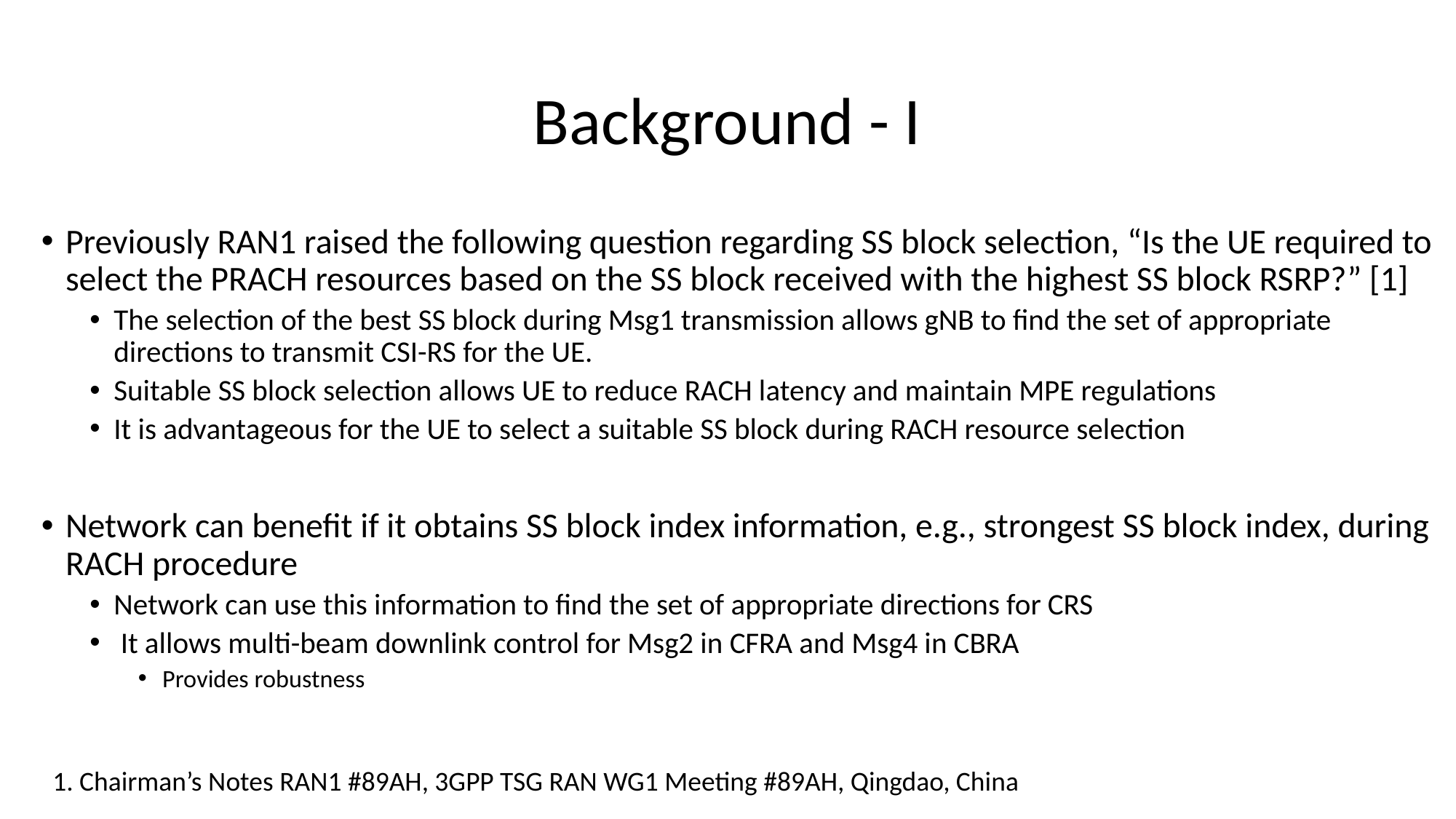

# Background - I
Previously RAN1 raised the following question regarding SS block selection, “Is the UE required to select the PRACH resources based on the SS block received with the highest SS block RSRP?” [1]
The selection of the best SS block during Msg1 transmission allows gNB to find the set of appropriate directions to transmit CSI-RS for the UE.
Suitable SS block selection allows UE to reduce RACH latency and maintain MPE regulations
It is advantageous for the UE to select a suitable SS block during RACH resource selection

Network can benefit if it obtains SS block index information, e.g., strongest SS block index, during RACH procedure
Network can use this information to find the set of appropriate directions for CRS
 It allows multi-beam downlink control for Msg2 in CFRA and Msg4 in CBRA
Provides robustness
1. Chairman’s Notes RAN1 #89AH, 3GPP TSG RAN WG1 Meeting #89AH, Qingdao, China